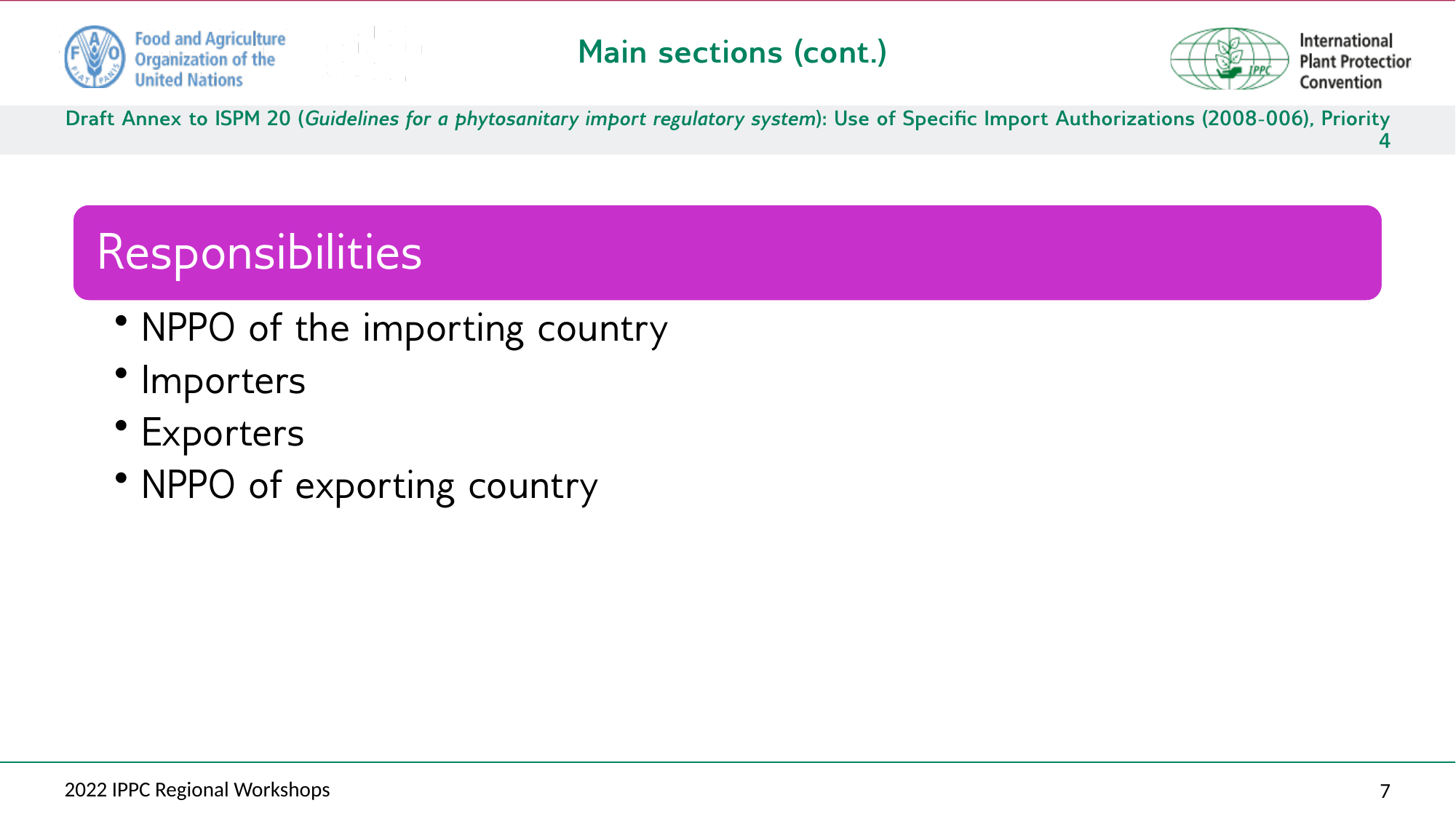

Main sections (cont.)
Responsibilities
NPPO of the importing country
Importers
Exporters
NPPO of exporting country